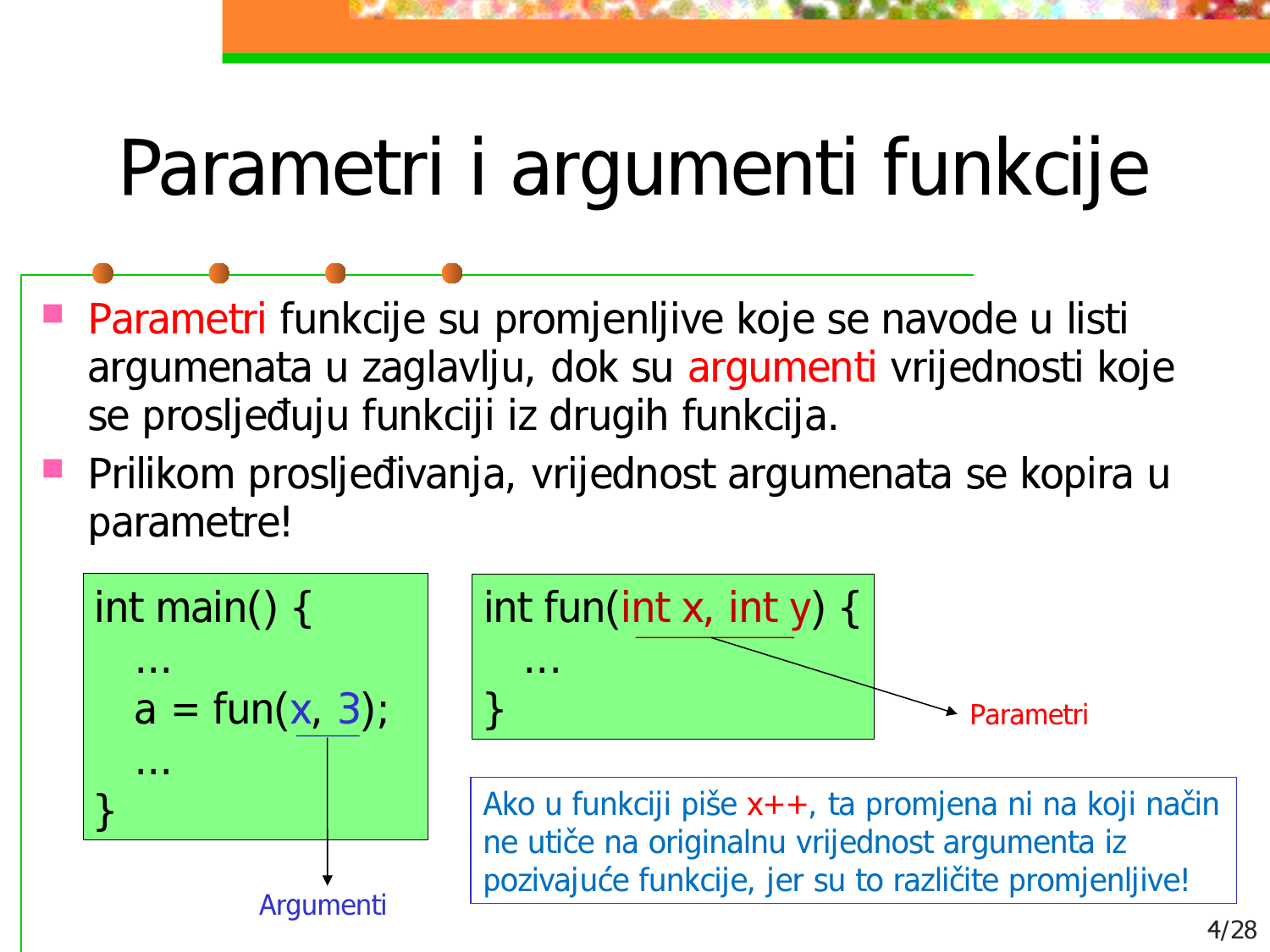

# Parametri i argumenti funkcije
Parametri funkcije su promjenljive koje se navode u listi argumenata u zaglavlju, dok su argumenti vrijednosti koje se prosljeđuju funkciji iz drugih funkcija.
Prilikom prosljeđivanja, vrijednost argumenata se kopira u parametre!
int main() {
   ...
   a = fun(x, 3);
   ...
}
int fun(int x, int y) {
   ...
}

Parametri

Ako u funkciji piše x++, ta promjena ni na koji način ne utiče na originalnu vrijednost argumenta iz pozivajuće funkcije, jer su to različite promjenljive!
Argumenti
4/28